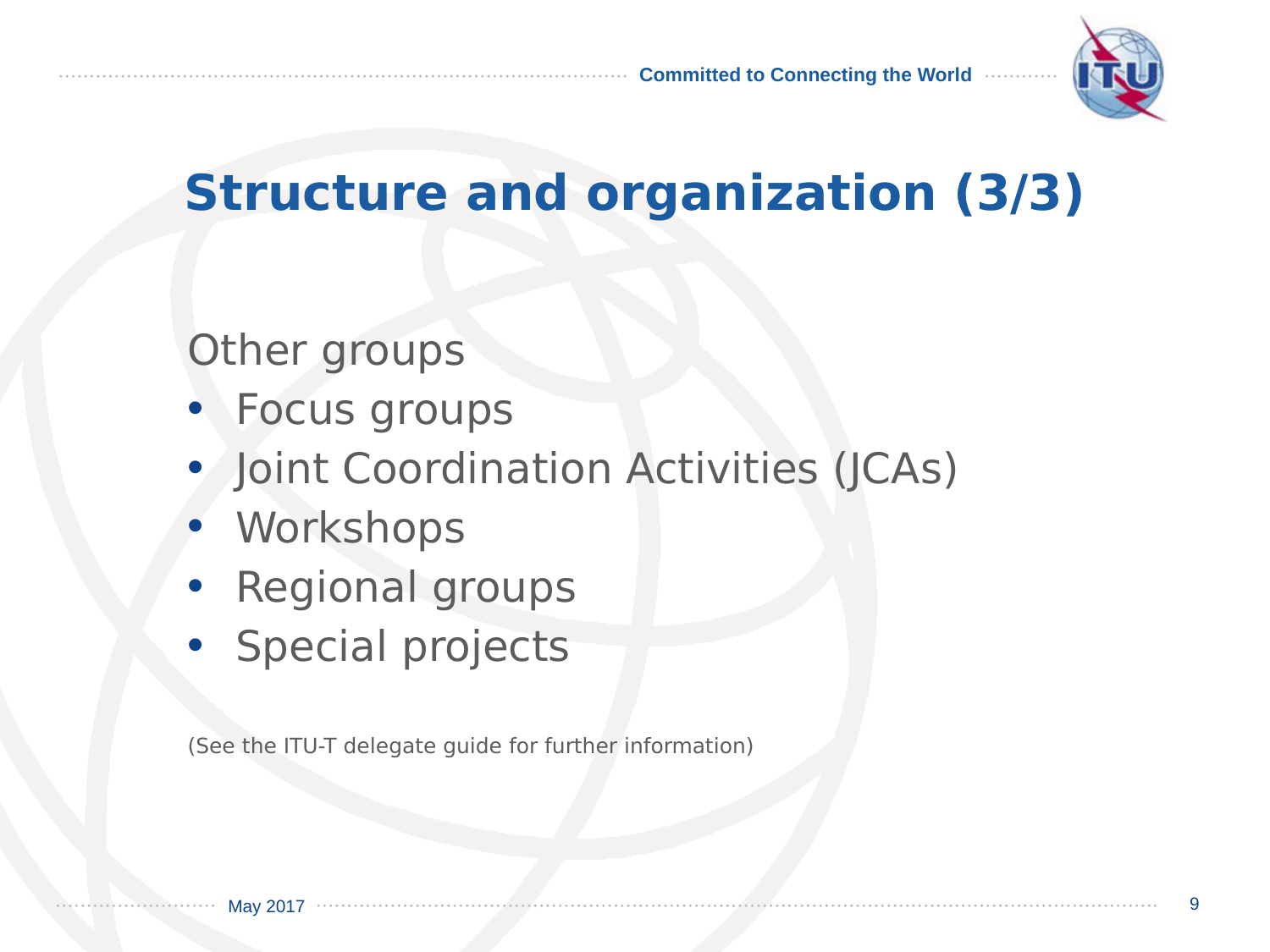

# Structure and organization (3/3)
Other groups
Focus groups
Joint Coordination Activities (JCAs)
Workshops
Regional groups
Special projects

(See the ITU-T delegate guide for further information)

9